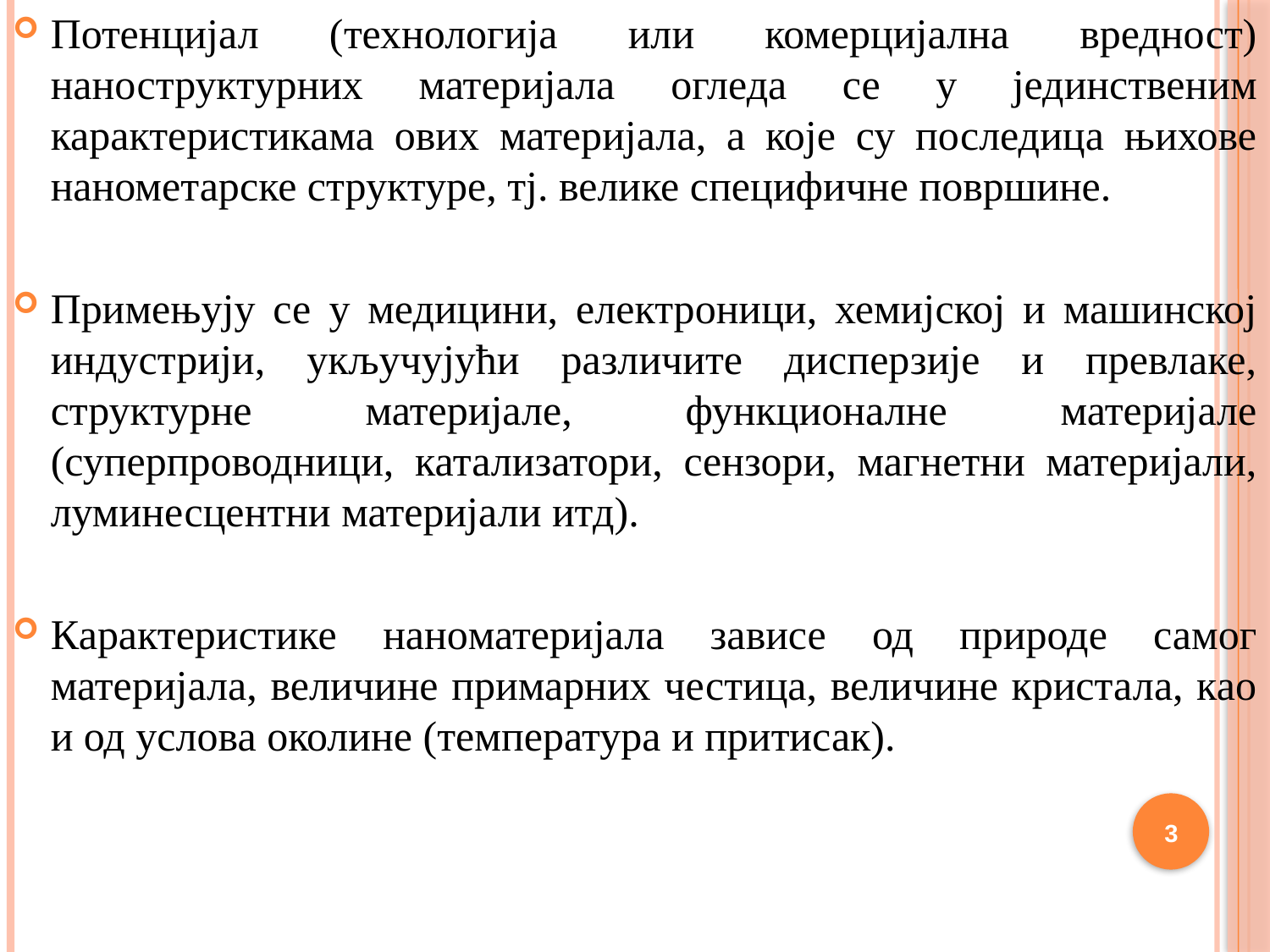

Потенцијал (технологија или комерцијална вредност) наноструктурних материјала огледа се у јединственим карактеристикама ових материјала, а које су последица њихове нанометарске структуре, тј. велике специфичне површине.

Примењују се у медицини, електроници, хемијској и машинској индустрији, укључујући различите дисперзије и превлаке, структурне материјале, функционалне материјале (суперпроводници, катализатори, сензори, магнетни материјали, луминесцентни материјали итд).

Карактеристике наноматеријала зависе од природе самог материјала, величине примарних честица, величине кристала, као и од услова околине (температура и притисак).

3